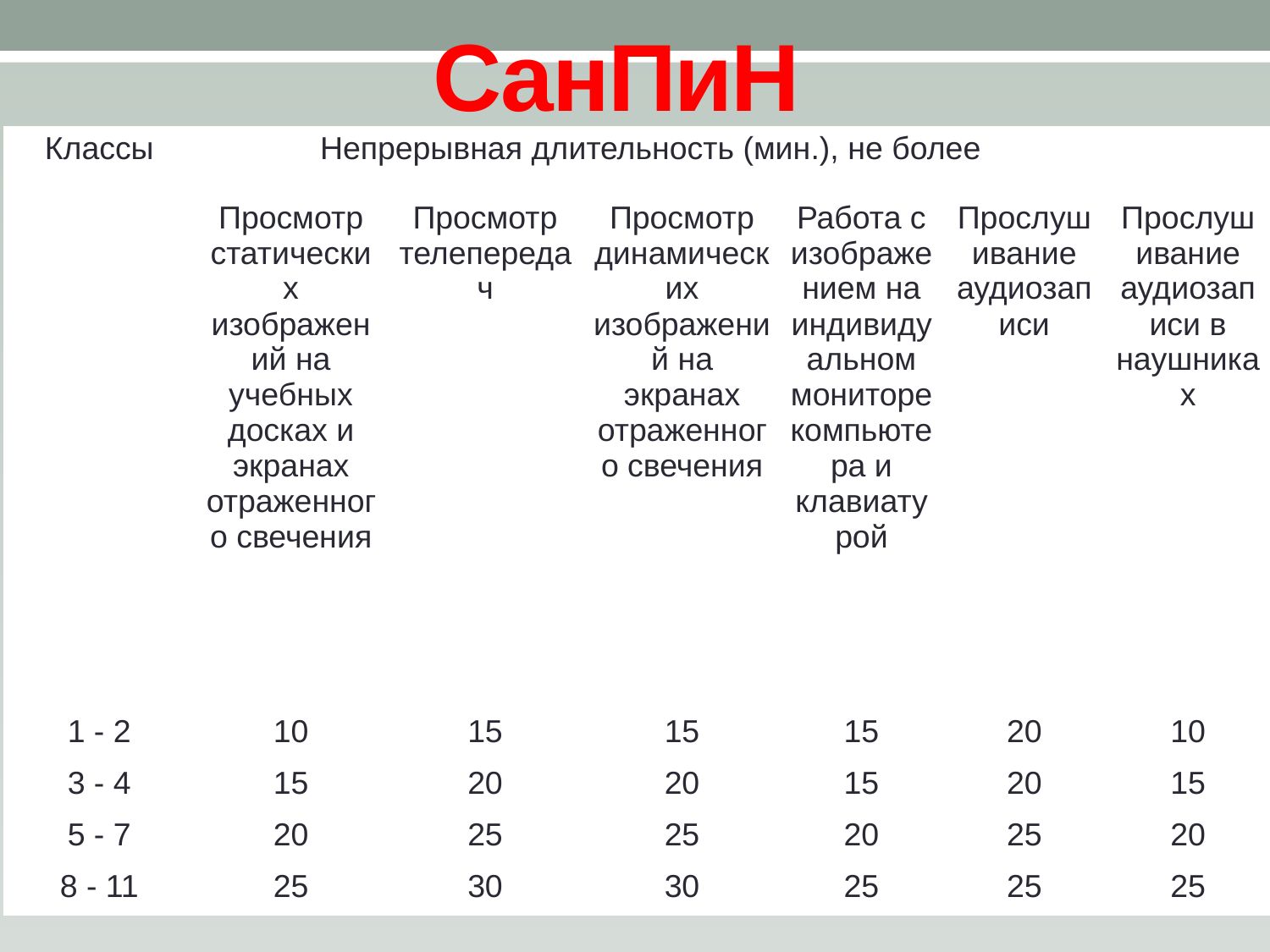

# СанПиН
| Классы | Непрерывная длительность (мин.), не более |  |  |  |  |  |
| --- | --- | --- | --- | --- | --- | --- |
|  | Просмотр статических изображений на учебных досках и экранах отраженного свечения | Просмотр телепередач | Просмотр динамических изображений на экранах отраженного свечения | Работа с изображением на индивидуальном мониторе компьютера и клавиатурой | Прослушивание аудиозаписи | Прослушивание аудиозаписи в наушниках |
| 1 - 2 | 10 | 15 | 15 | 15 | 20 | 10 |
| 3 - 4 | 15 | 20 | 20 | 15 | 20 | 15 |
| 5 - 7 | 20 | 25 | 25 | 20 | 25 | 20 |
| 8 - 11 | 25 | 30 | 30 | 25 | 25 | 25 |